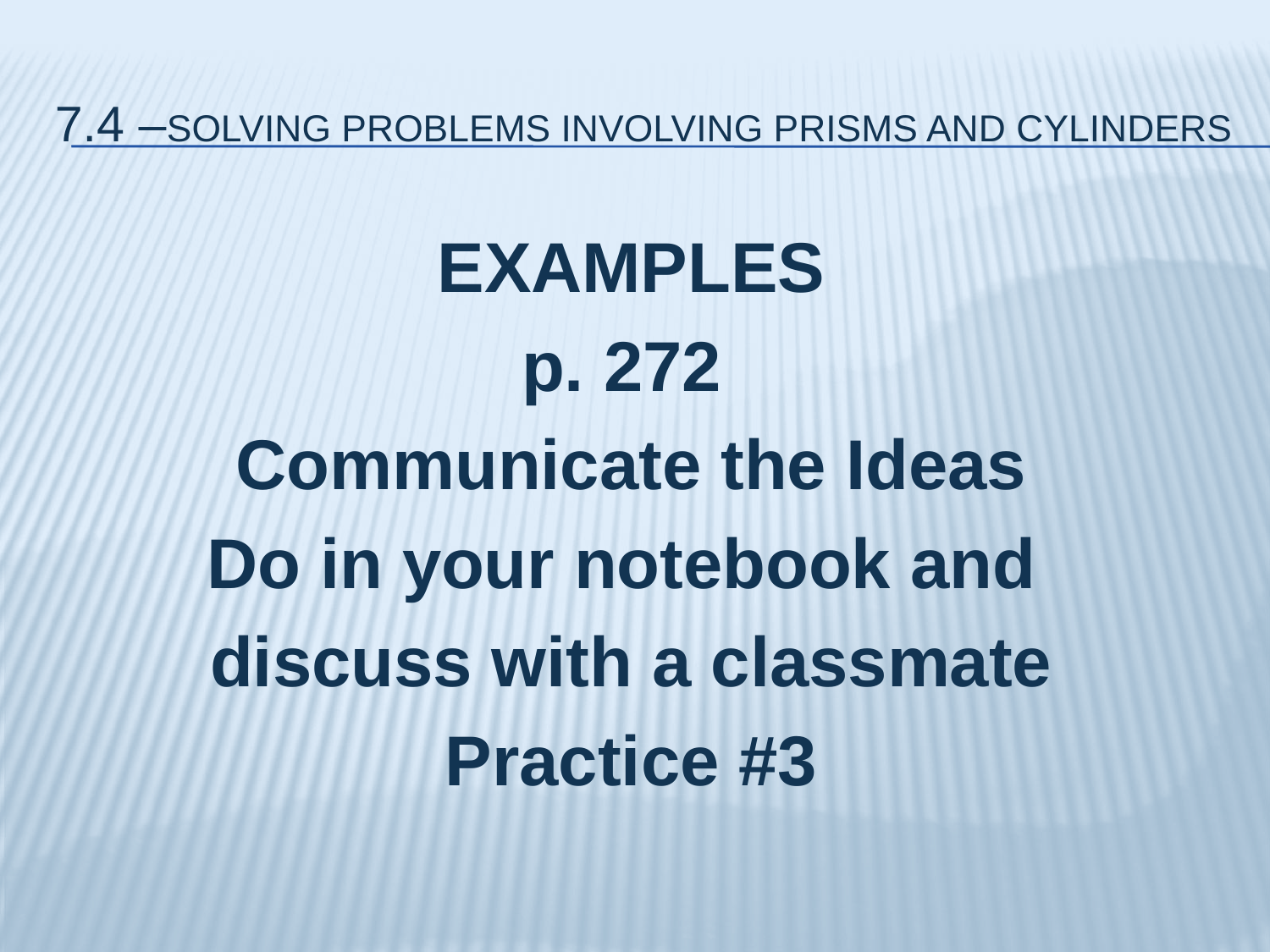

# 7.4 –solving problems involving prisms and cylinders
EXAMPLES
p. 272
Communicate the Ideas
Do in your notebook and
discuss with a classmate
Practice #3